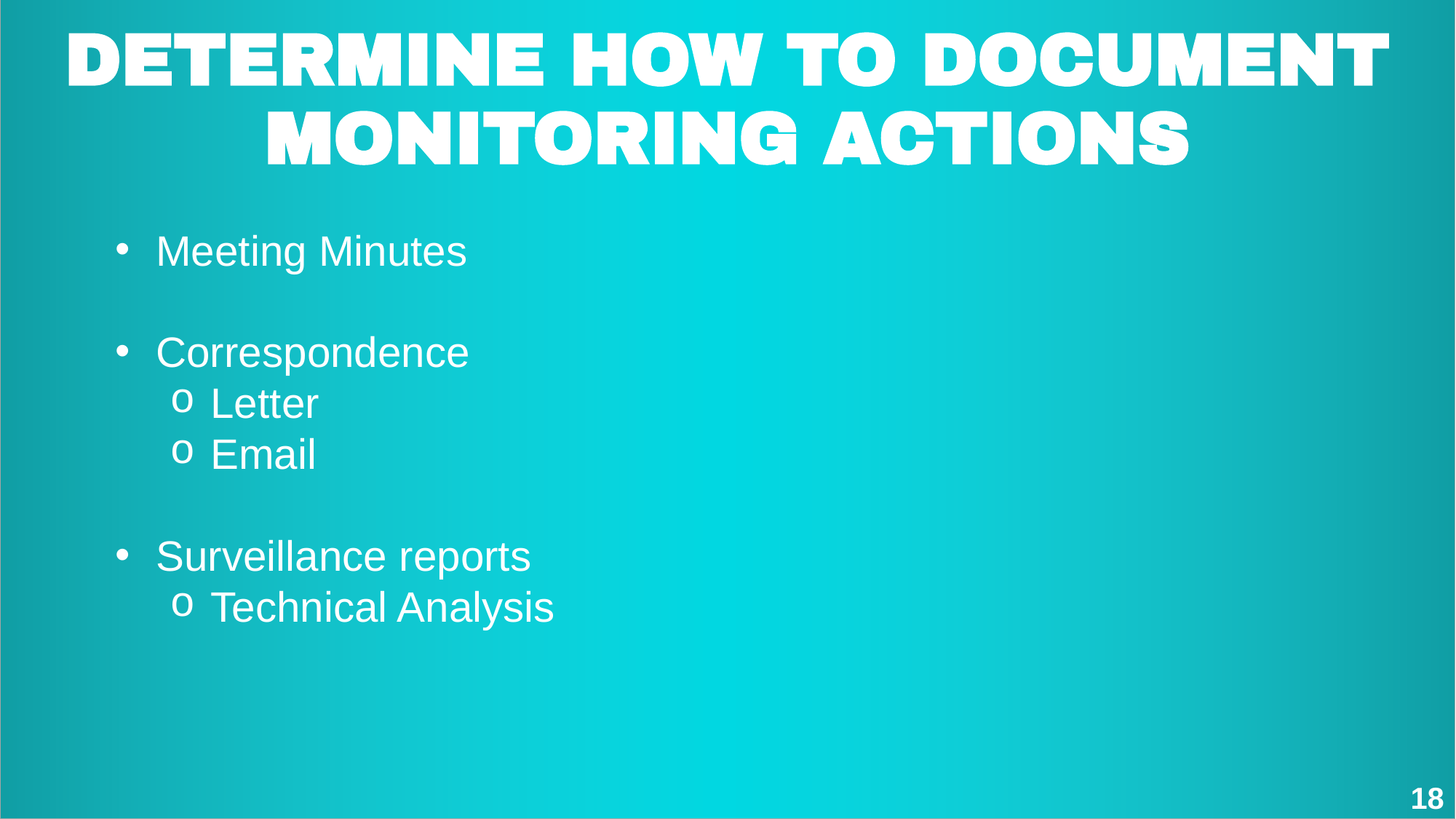

DETERMINE HOW TO DOCUMENT MONITORING ACTIONS
Meeting Minutes
Correspondence
Letter
Email
Surveillance reports
Technical Analysis

18